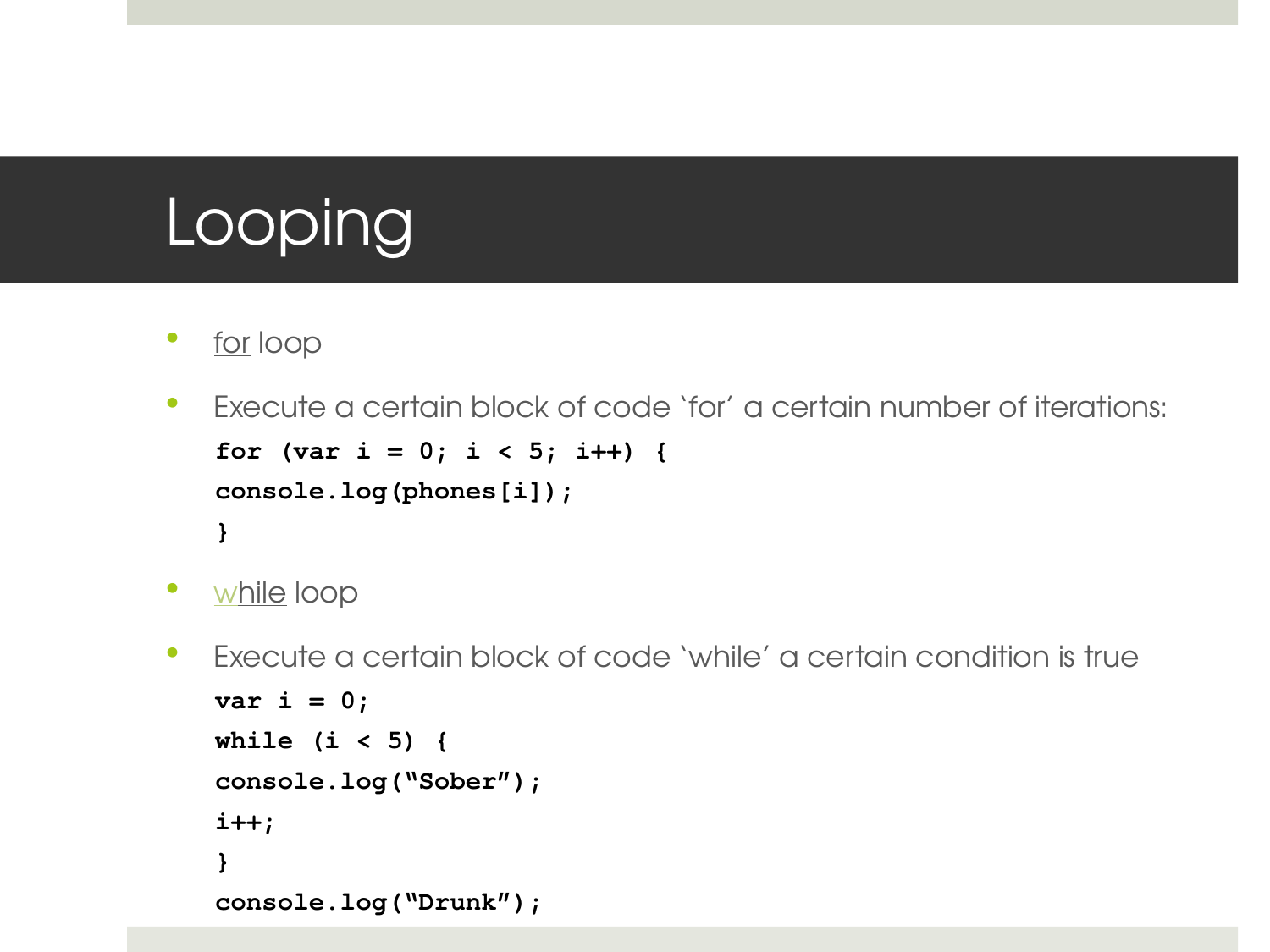

# Looping
for loop
Execute a certain block of code ‘for’ a certain number of iterations:
for (var i = 0; i < 5; i++) {
	console.log(phones[i]);
}
while loop
Execute a certain block of code ‘while’ a certain condition is true
var i = 0;
while (i < 5) {
	console.log(“Sober”);
	i++;
}
console.log(“Drunk”);